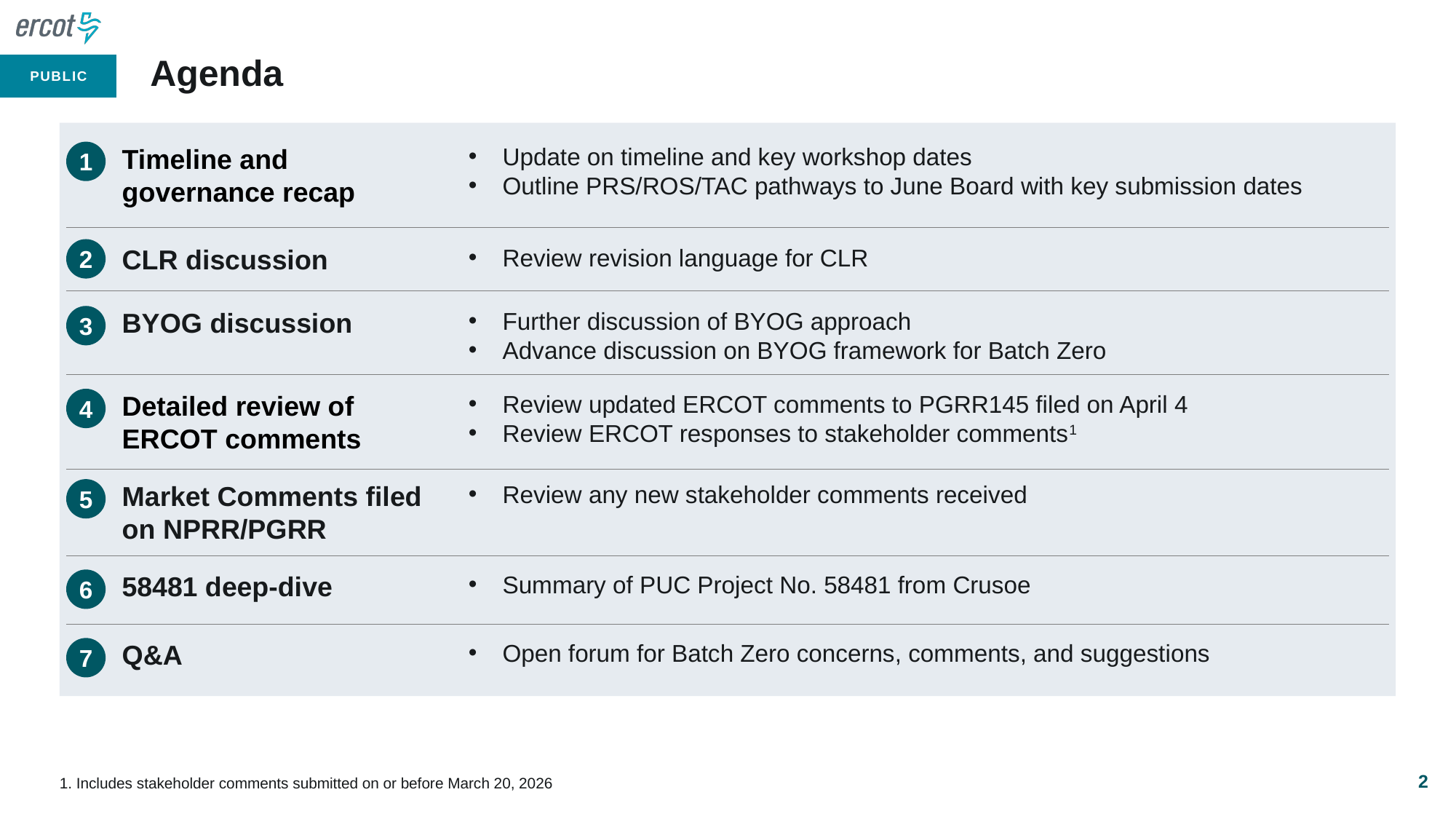

# Agenda

1
Timeline and governance recap
Update on timeline and key workshop dates
Outline PRS/ROS/TAC pathways to June Board with key submission dates
2
CLR discussion
Review revision language for CLR
3
BYOG discussion
Further discussion of BYOG approach
Advance discussion on BYOG framework for Batch Zero
4
Detailed review of ERCOT comments
Review updated ERCOT comments to PGRR145 filed on April 4
Review ERCOT responses to stakeholder comments1
5
Market Comments filed on NPRR/PGRR
Review any new stakeholder comments received
6
58481 deep-dive
Summary of PUC Project No. 58481 from Crusoe
7
Q&A
Open forum for Batch Zero concerns, comments, and suggestions
2
1. Includes stakeholder comments submitted on or before March 20, 2026